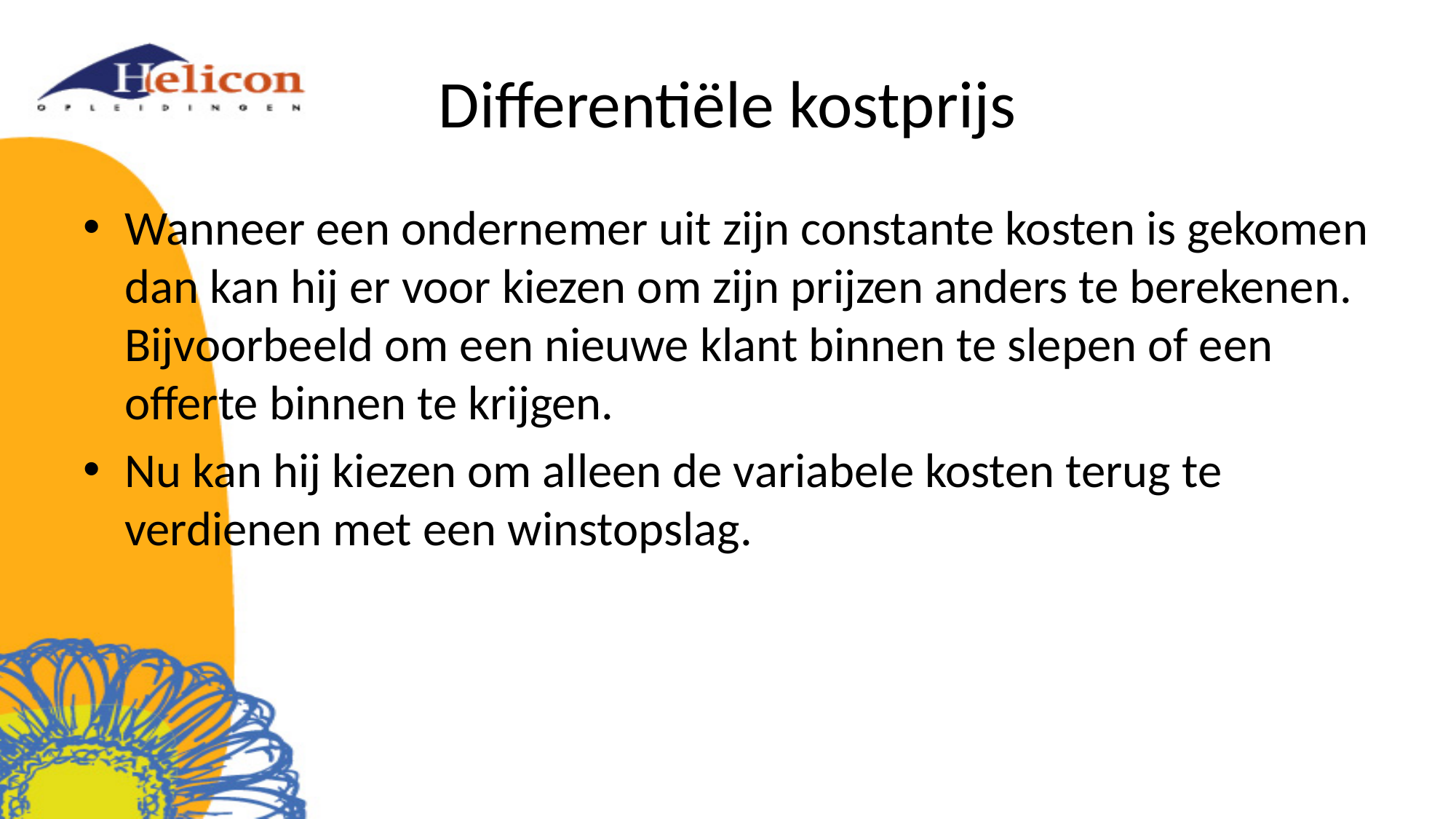

# Differentiële kostprijs
Wanneer een ondernemer uit zijn constante kosten is gekomen dan kan hij er voor kiezen om zijn prijzen anders te berekenen. Bijvoorbeeld om een nieuwe klant binnen te slepen of een offerte binnen te krijgen.
Nu kan hij kiezen om alleen de variabele kosten terug te verdienen met een winstopslag.